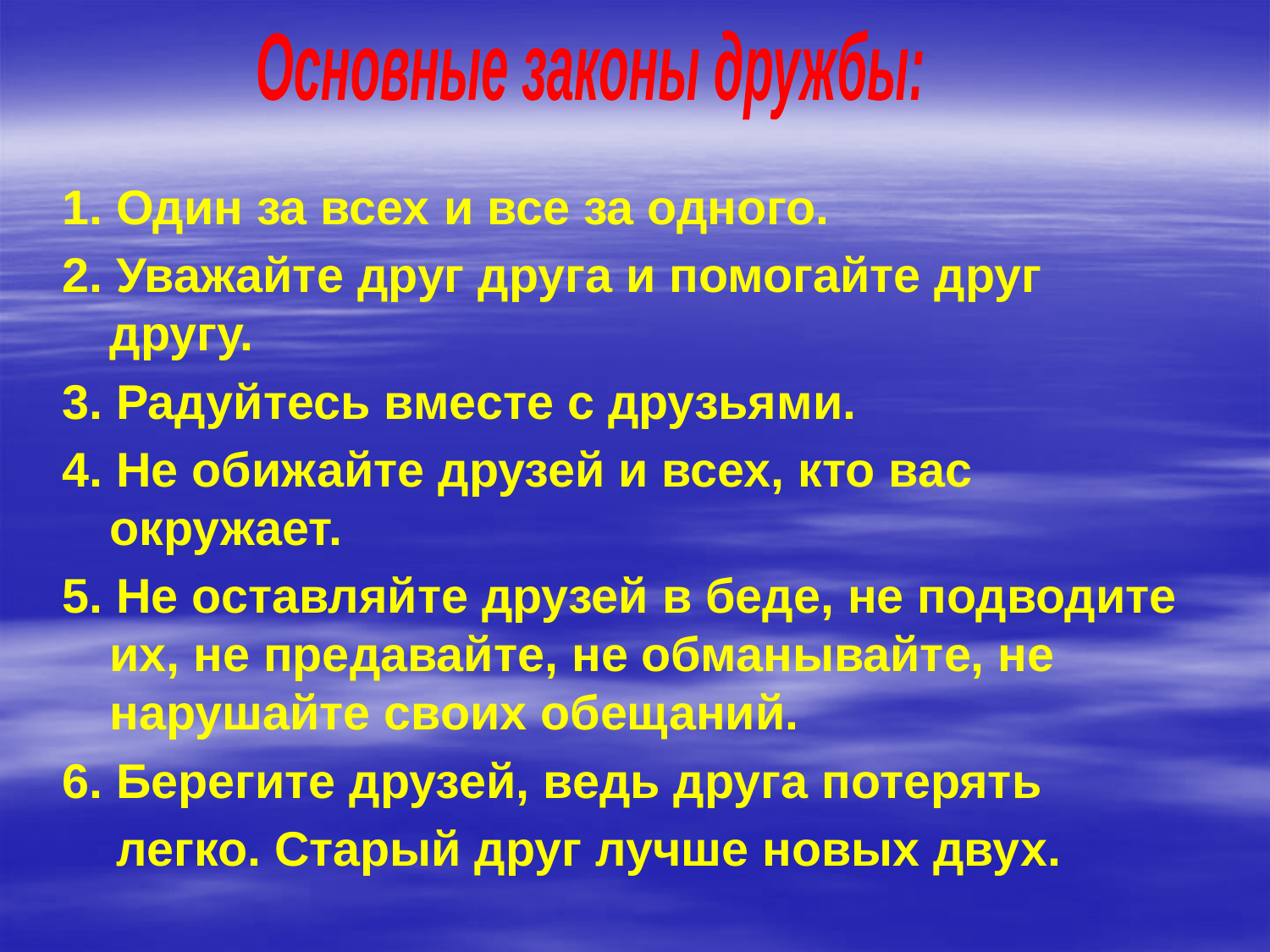

Основные законы дружбы:

1. Один за всех и все за одного.
2. Уважайте друг друга и помогайте друг другу.
3. Радуйтесь вместе с друзьями.
4. Не обижайте друзей и всех, кто вас окружает.
5. Не оставляйте друзей в беде, не подводите их, не предавайте, не обманывайте, не нарушайте своих обещаний.
6. Берегите друзей, ведь друга потерять
    легко. Старый друг лучше новых двух.